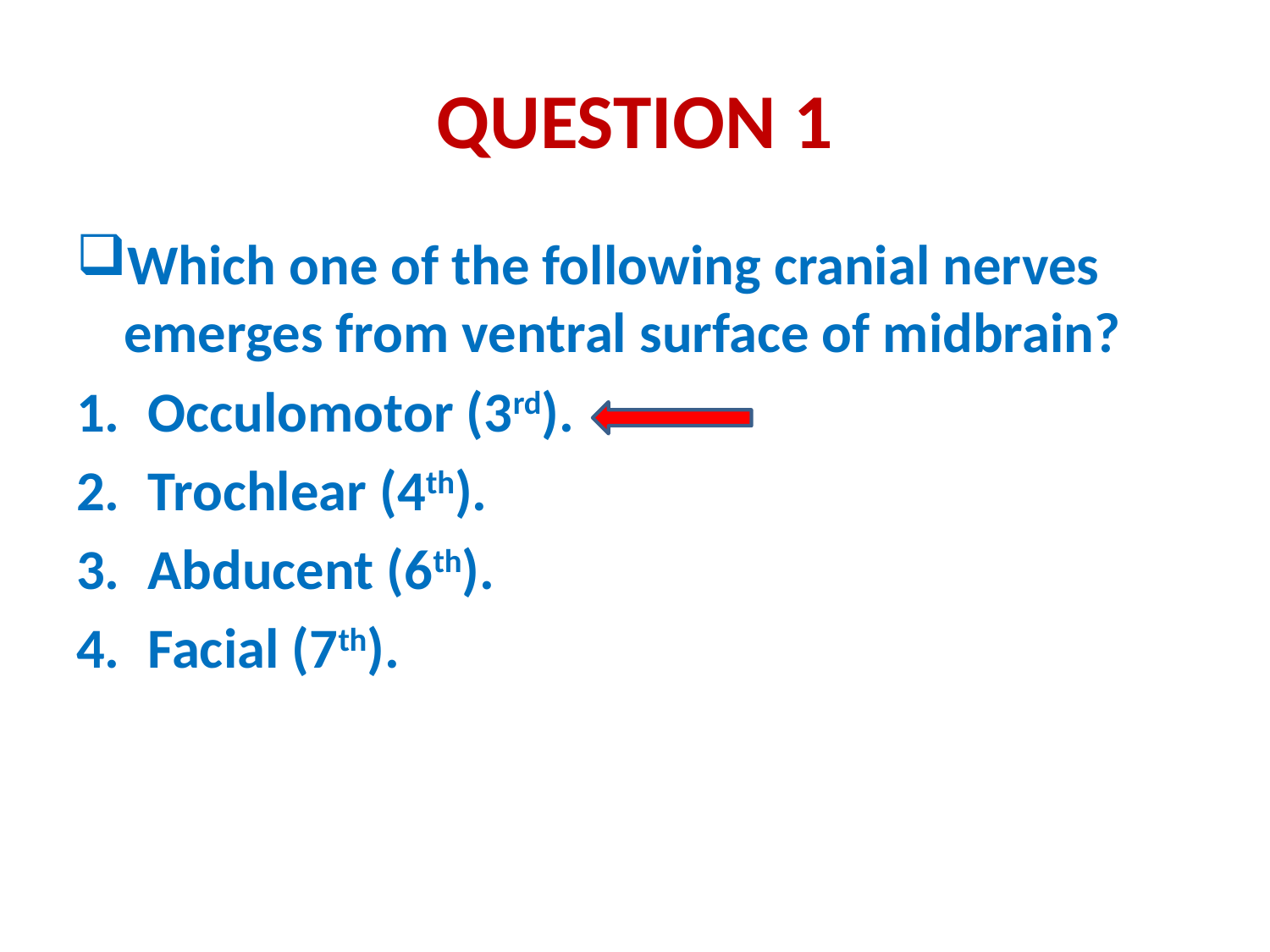

# QUESTION 1
Which one of the following cranial nerves emerges from ventral surface of midbrain?
Occulomotor (3rd).
Trochlear (4th).
Abducent (6th).
Facial (7th).